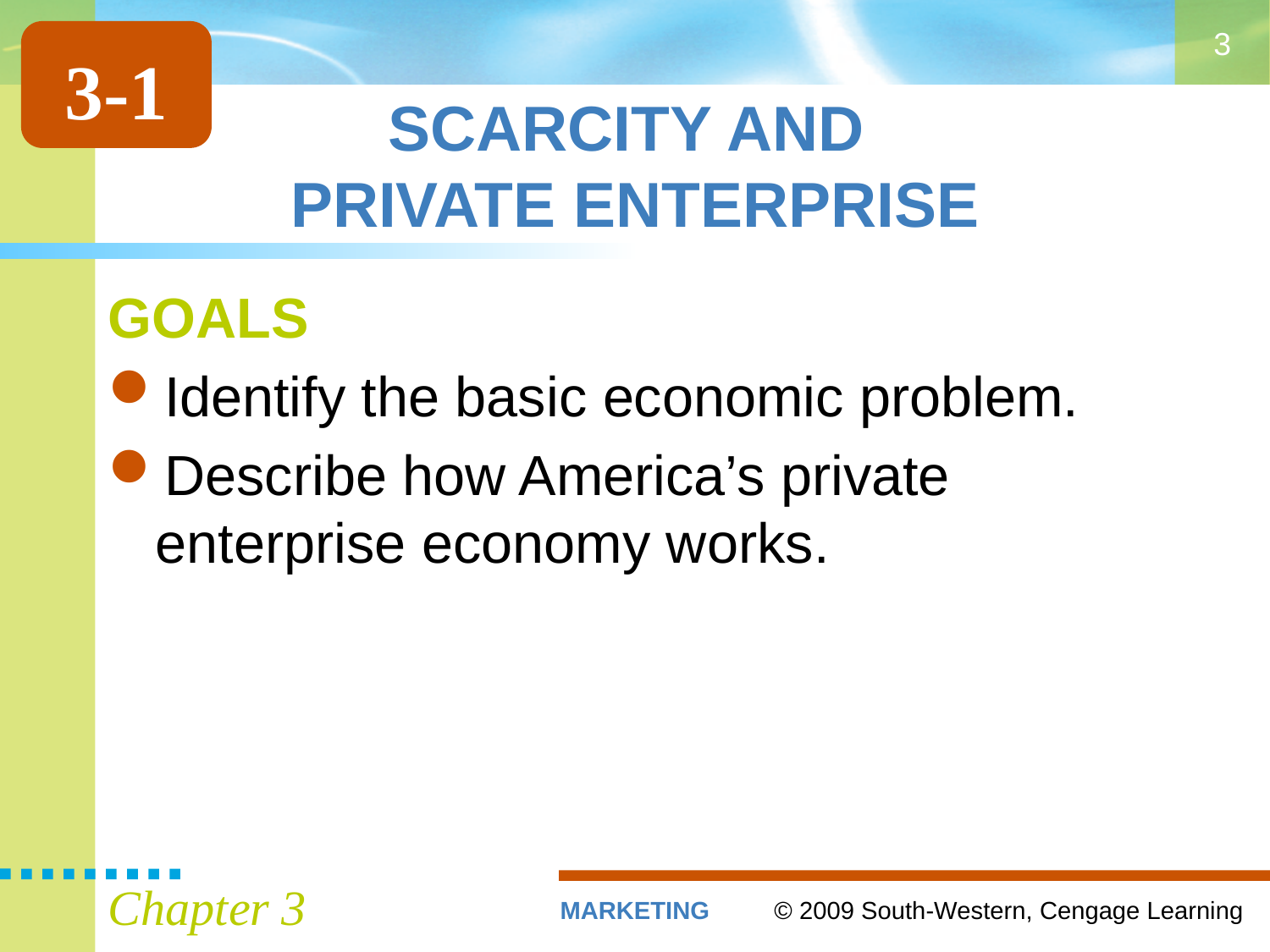

3
3-1
# SCARCITY AND PRIVATE ENTERPRISE
GOALS
Identify the basic economic problem.
Describe how America’s private enterprise economy works.
Chapter 3